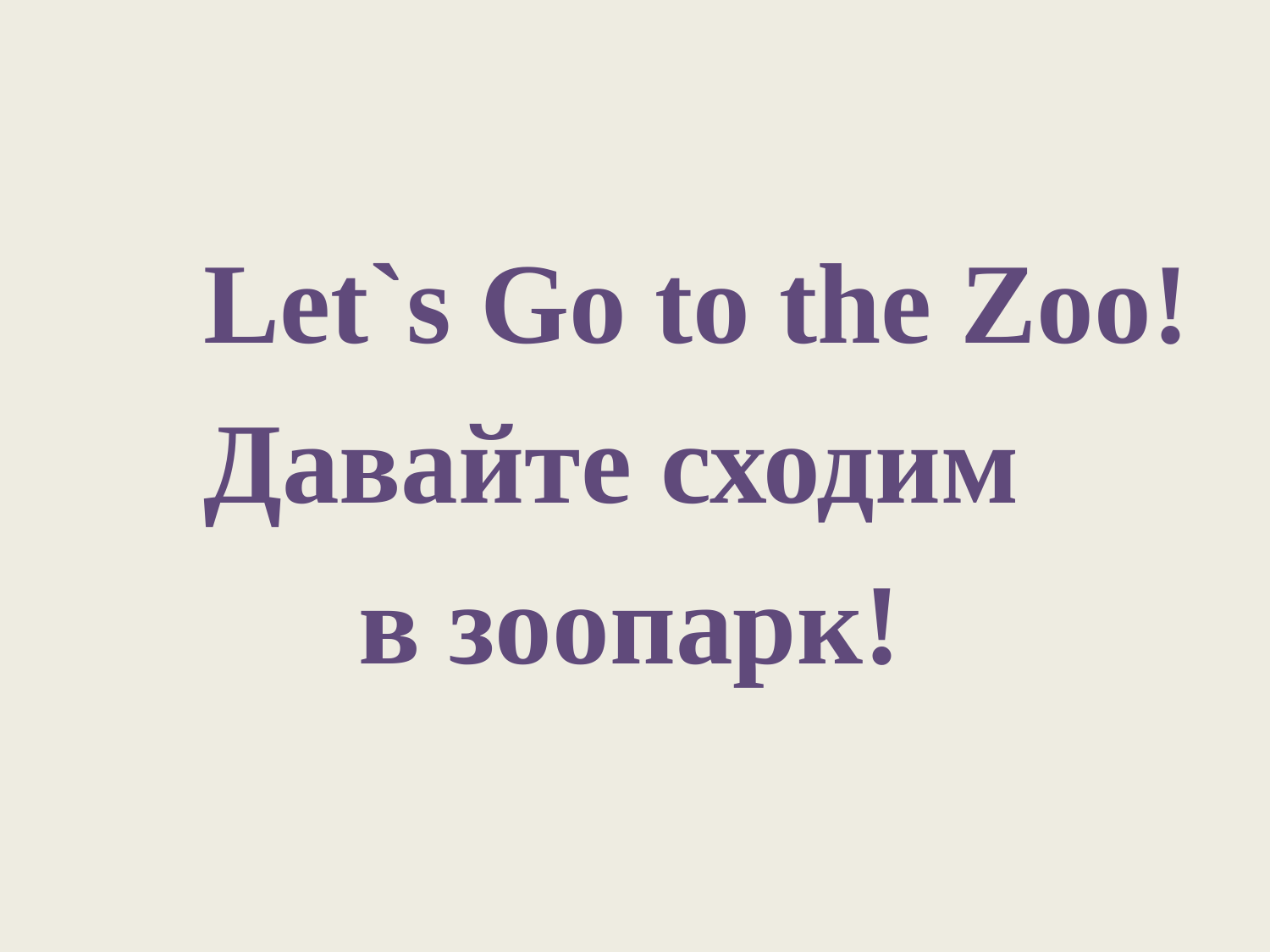

#
	Let`s Go to the Zoo!
	Давайте сходим
		 в зоопарк!